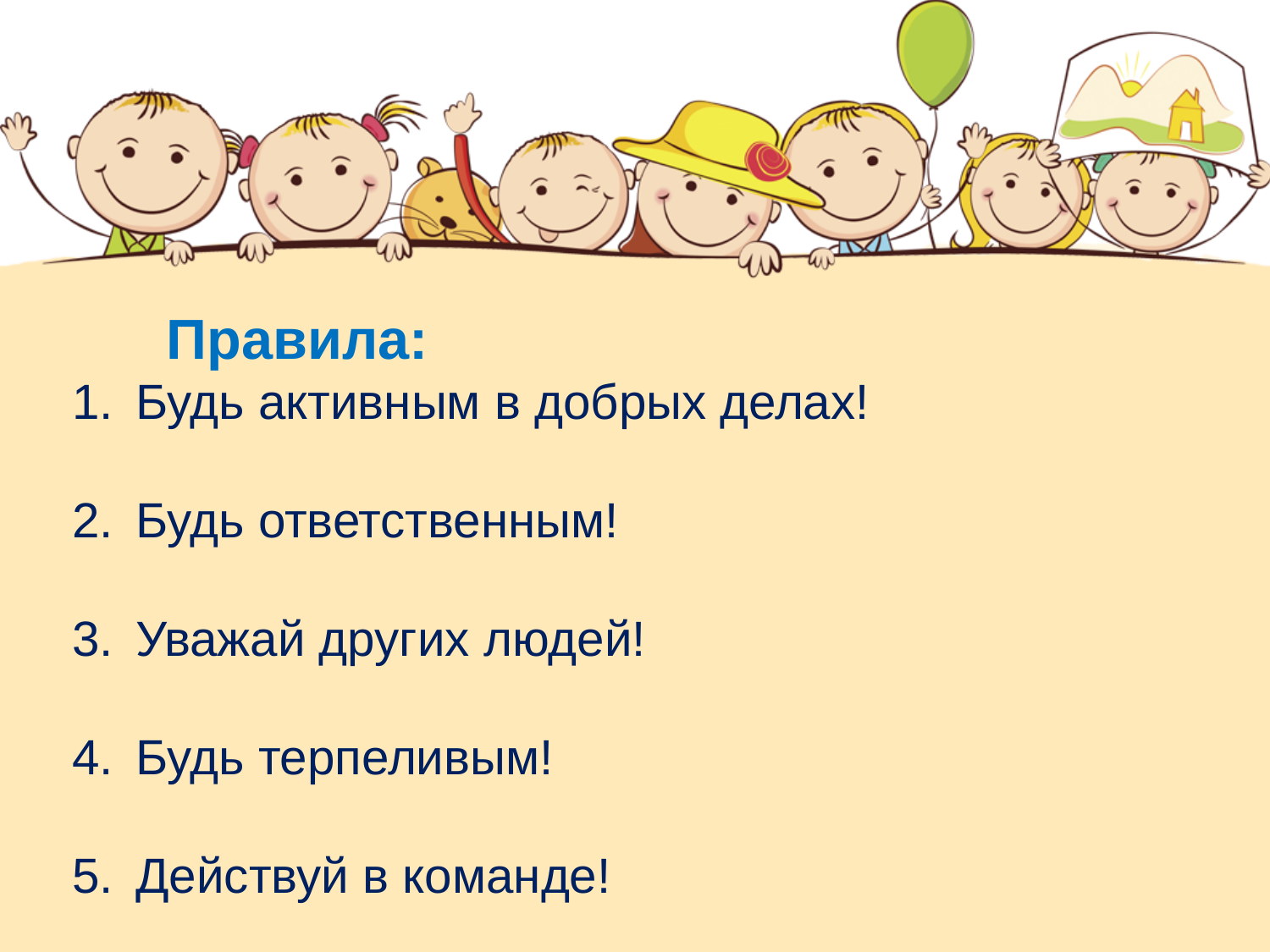

!
#
      Правила:
Будь активным в добрых делах!

Будь ответственным!

Уважай других людей!

Будь терпеливым!

Действуй в команде!